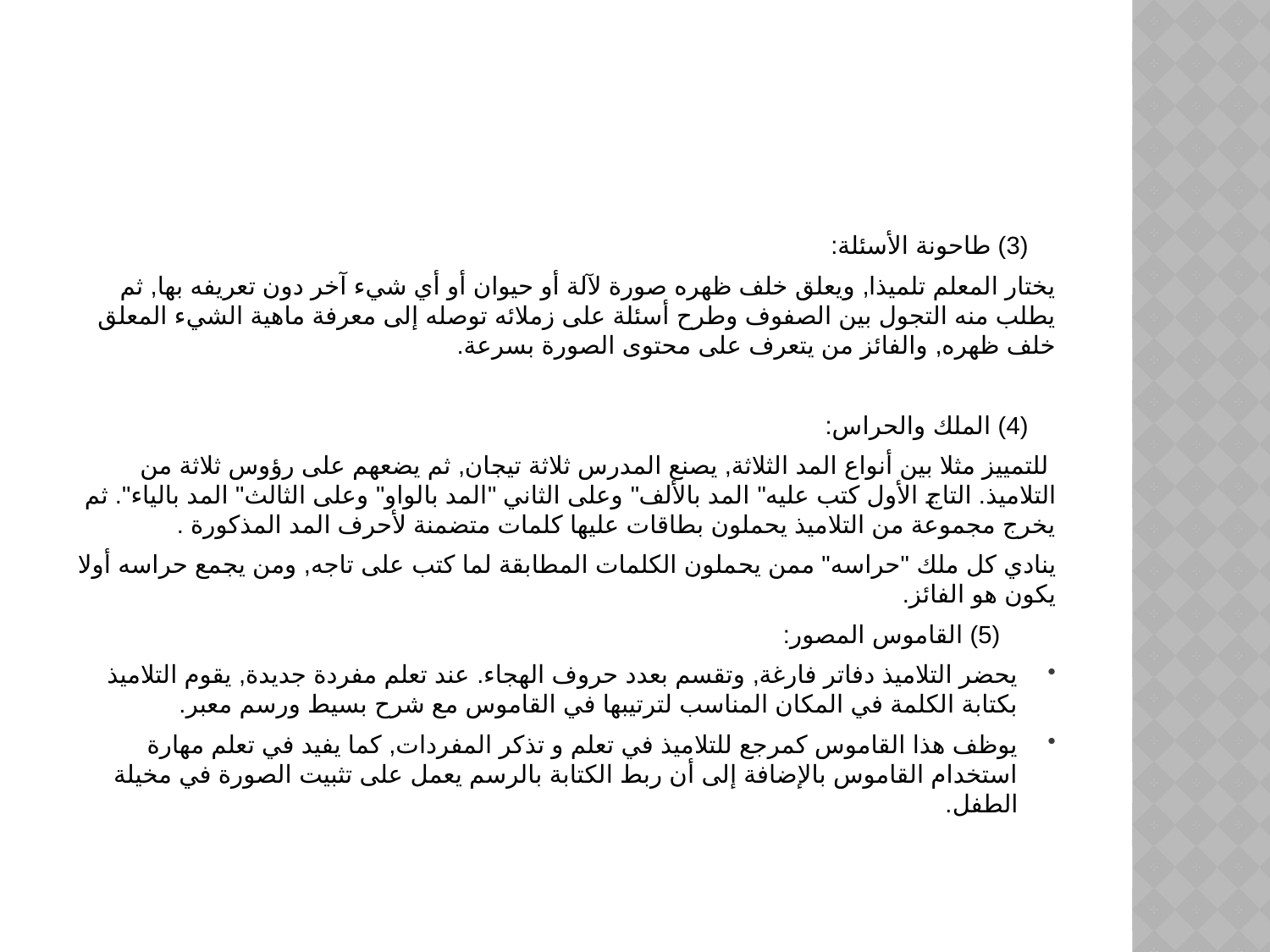

#
    (3) طاحونة الأسئلة:
يختار المعلم تلميذا, ويعلق خلف ظهره صورة لآلة أو حيوان أو أي شيء آخر دون تعريفه بها, ثم يطلب منه التجول بين الصفوف وطرح أسئلة على زملائه توصله إلى معرفة ماهية الشيء المعلق خلف ظهره, والفائز من يتعرف على محتوى الصورة بسرعة.

    (4) الملك والحراس:
 للتمييز مثلا بين أنواع المد الثلاثة, يصنع المدرس ثلاثة تيجان, ثم يضعهم على رؤوس ثلاثة من التلاميذ. التاج الأول كتب عليه" المد بالألف" وعلى الثاني "المد بالواو" وعلى الثالث" المد بالياء". ثم يخرج مجموعة من التلاميذ يحملون بطاقات عليها كلمات متضمنة لأحرف المد المذكورة .
ينادي كل ملك "حراسه" ممن يحملون الكلمات المطابقة لما كتب على تاجه, ومن يجمع حراسه أولا يكون هو الفائز.
        (5) القاموس المصور:
يحضر التلاميذ دفاتر فارغة, وتقسم بعدد حروف الهجاء. عند تعلم مفردة جديدة, يقوم التلاميذ بكتابة الكلمة في المكان المناسب لترتيبها في القاموس مع شرح بسيط ورسم معبر.
يوظف هذا القاموس كمرجع للتلاميذ في تعلم و تذكر المفردات, كما يفيد في تعلم مهارة استخدام القاموس بالإضافة إلى أن ربط الكتابة بالرسم يعمل على تثبيت الصورة في مخيلة الطفل.